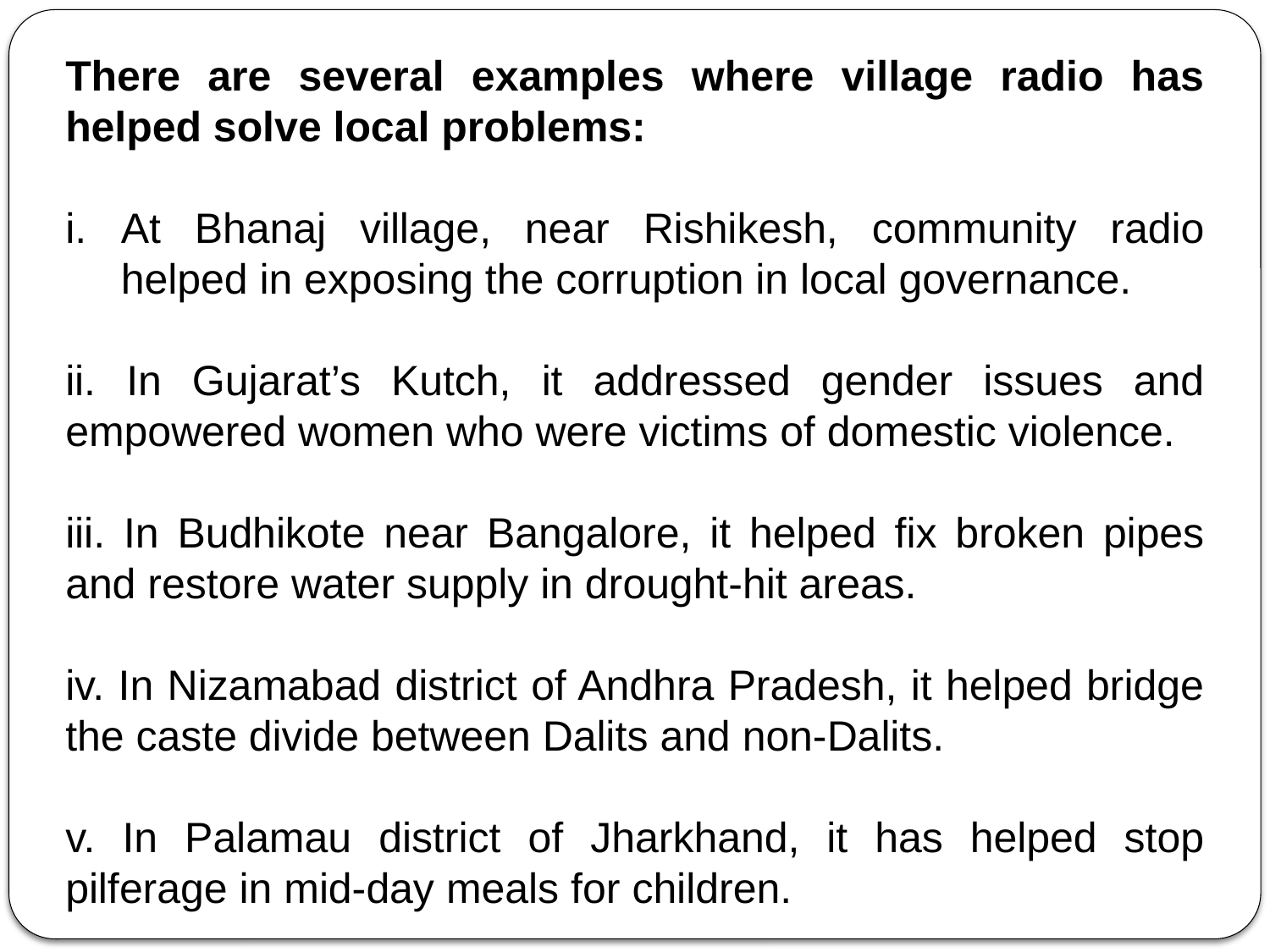

There are several examples where village radio has helped solve local problems:

At Bhanaj village, near Rishikesh, community radio helped in exposing the corruption in local governance.

ii. In Gujarat’s Kutch, it addressed gender issues and empowered women who were victims of domestic violence.

iii. In Budhikote near Bangalore, it helped fix broken pipes and restore water supply in drought-hit areas.

iv. In Nizamabad district of Andhra Pradesh, it helped bridge the caste divide between Dalits and non-Dalits.

v. In Palamau district of Jharkhand, it has helped stop pilferage in mid-day meals for children.